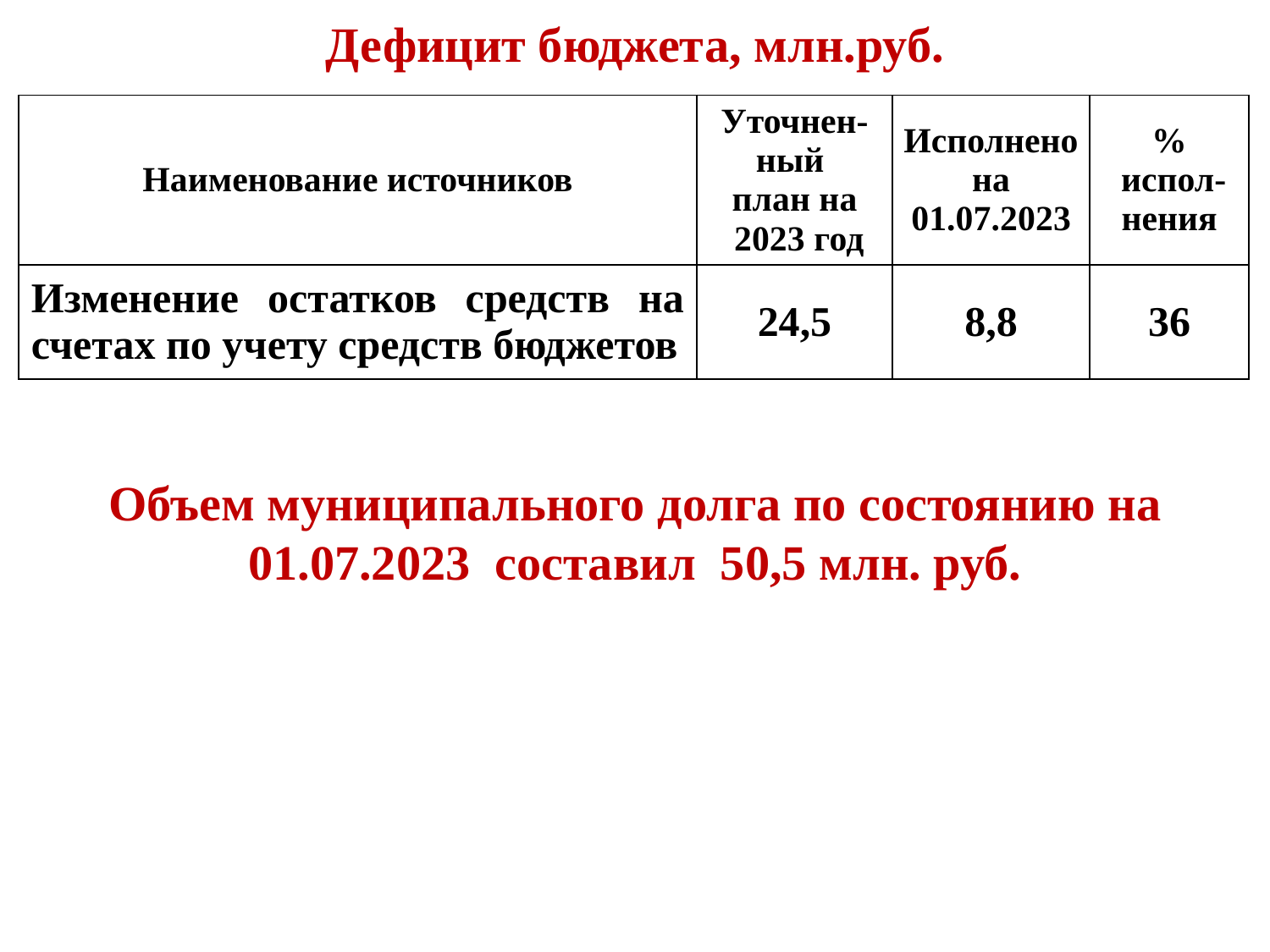

# Дефицит бюджета, млн.руб.
| Наименование источников | Уточнен-ный план на 2023 год | Исполнено на 01.07.2023 | % испол-нения |
| --- | --- | --- | --- |
| Изменение остатков средств на счетах по учету средств бюджетов | 24,5 | 8,8 | 36 |
Объем муниципального долга по состоянию на 01.07.2023  составил  50,5 млн. руб.